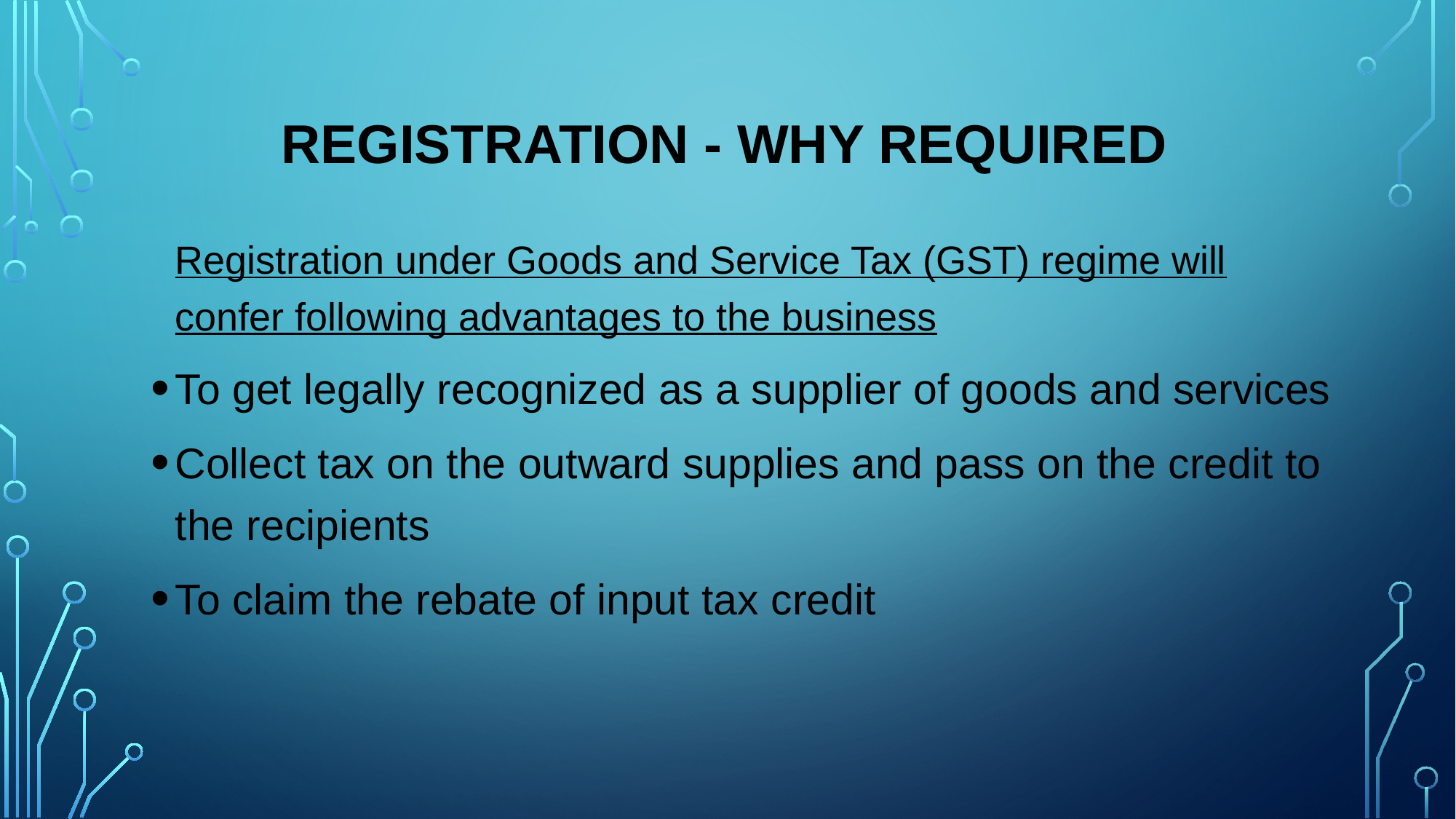

# REGISTRATION - WHY REQUIRED
	Registration under Goods and Service Tax (GST) regime will confer following advantages to the business
To get legally recognized as a supplier of goods and services
Collect tax on the outward supplies and pass on the credit to the recipients
To claim the rebate of input tax credit